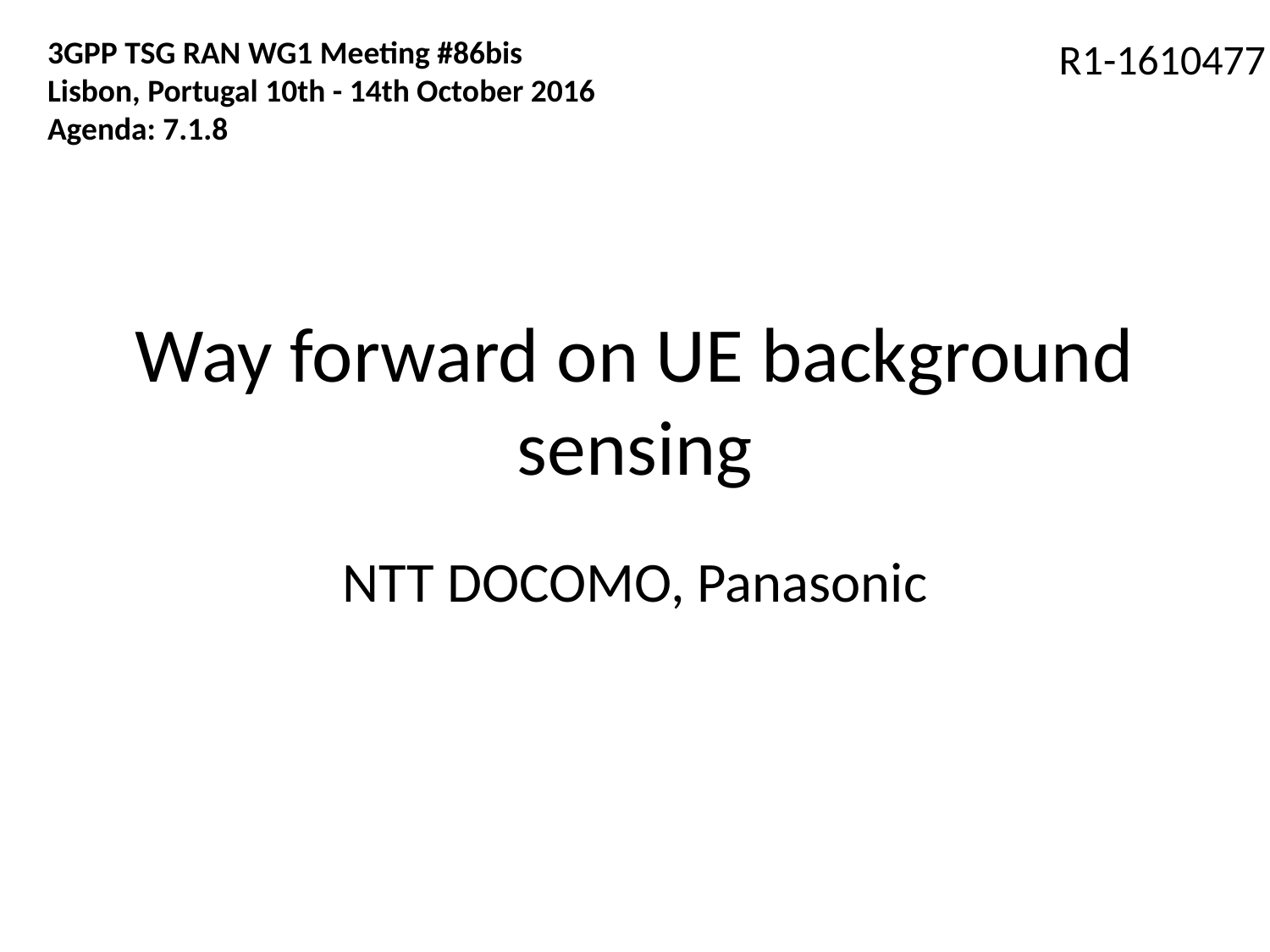

3GPP TSG RAN WG1 Meeting #86bis
Lisbon, Portugal 10th - 14th October 2016
Agenda: 7.1.8
R1-1610477
# Way forward on UE background sensing
NTT DOCOMO, Panasonic